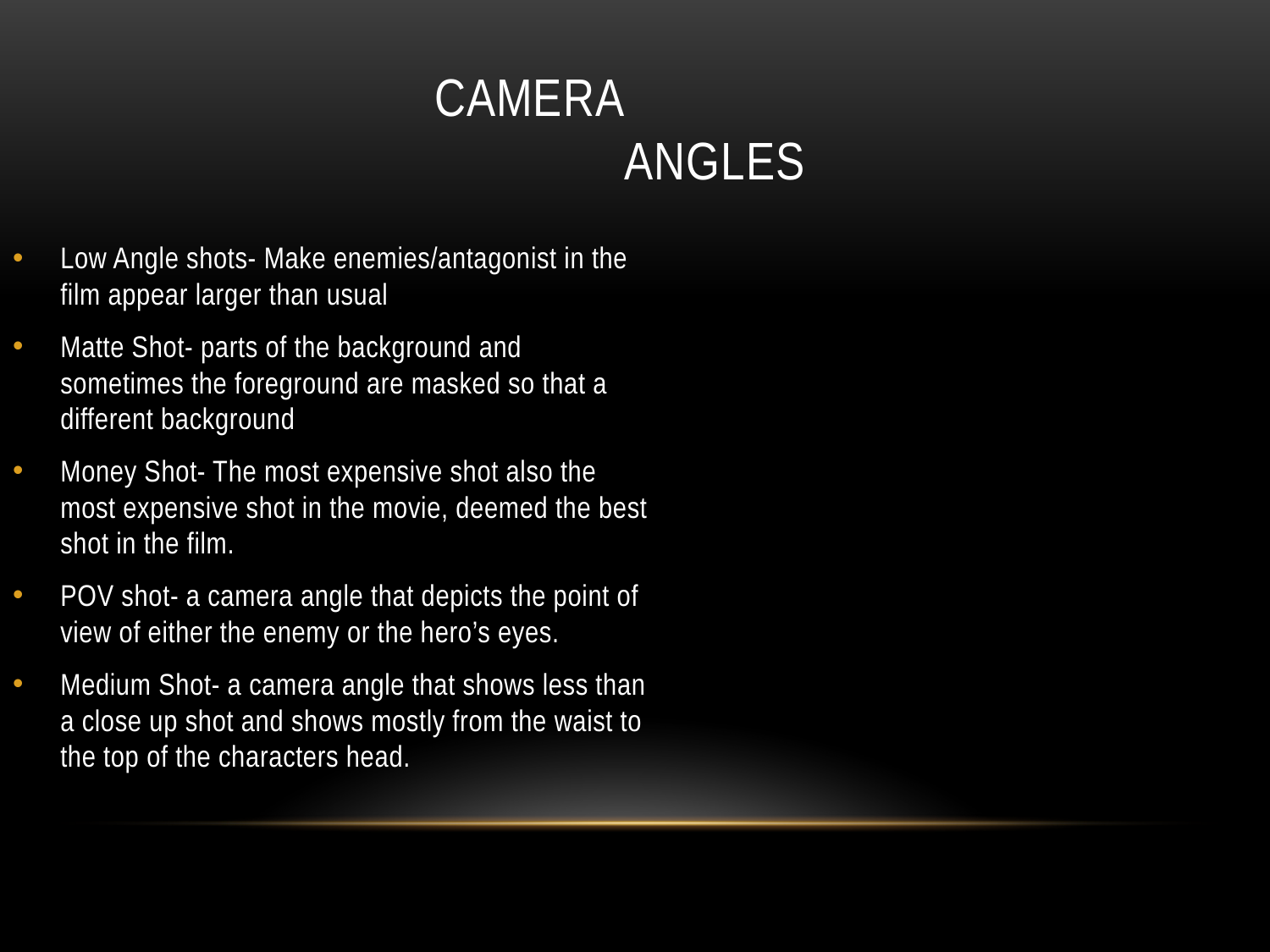

# Camera Angles
Low Angle shots- Make enemies/antagonist in the film appear larger than usual
Matte Shot- parts of the background and sometimes the foreground are masked so that a different background
Money Shot- The most expensive shot also the most expensive shot in the movie, deemed the best shot in the film.
POV shot- a camera angle that depicts the point of view of either the enemy or the hero’s eyes.
Medium Shot- a camera angle that shows less than a close up shot and shows mostly from the waist to the top of the characters head.